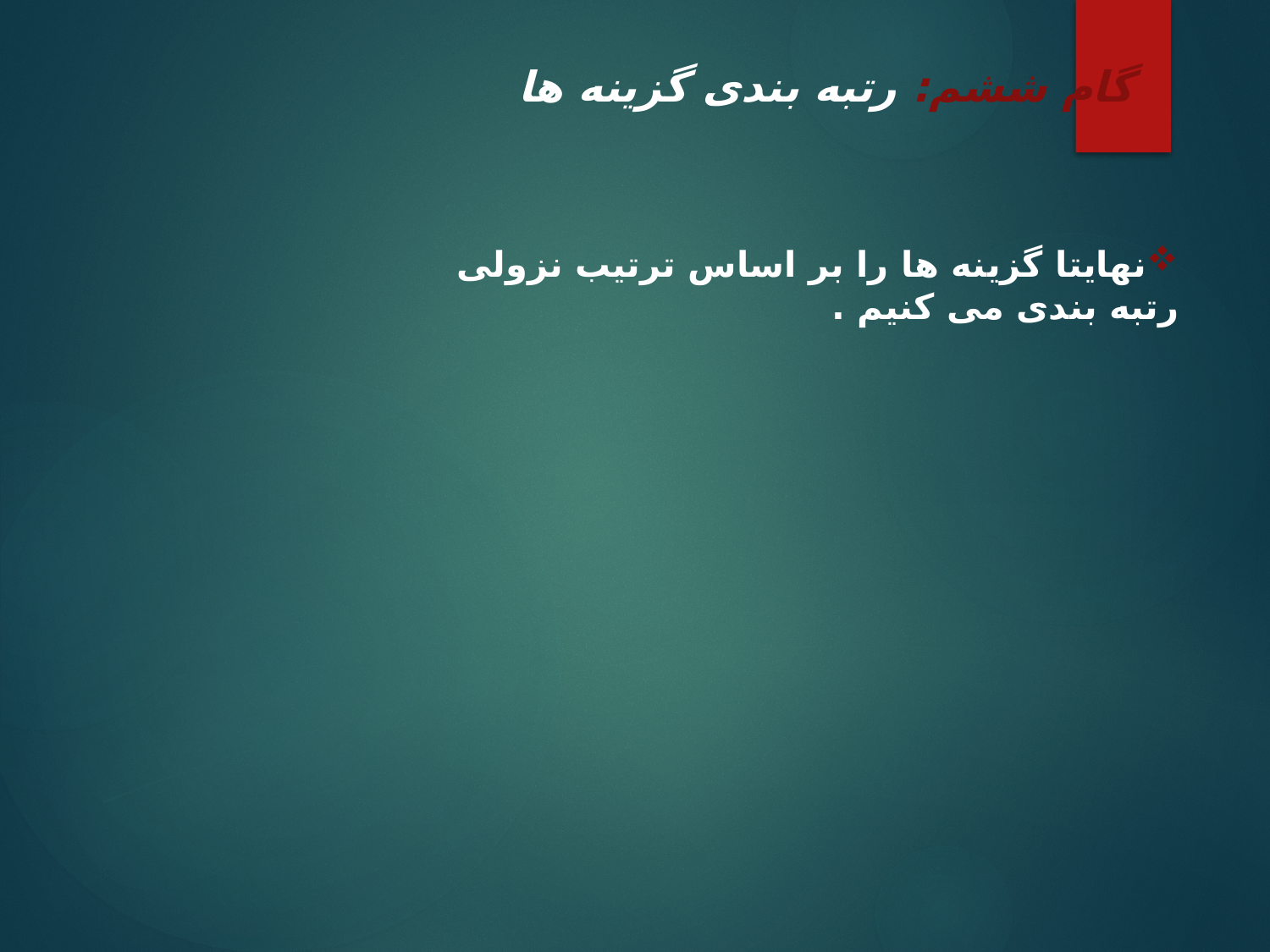

گام ششم: رتبه بندی گزینه ها
نهایتا گزینه ها را بر اساس ترتیب نزولی رتبه بندی می کنیم .